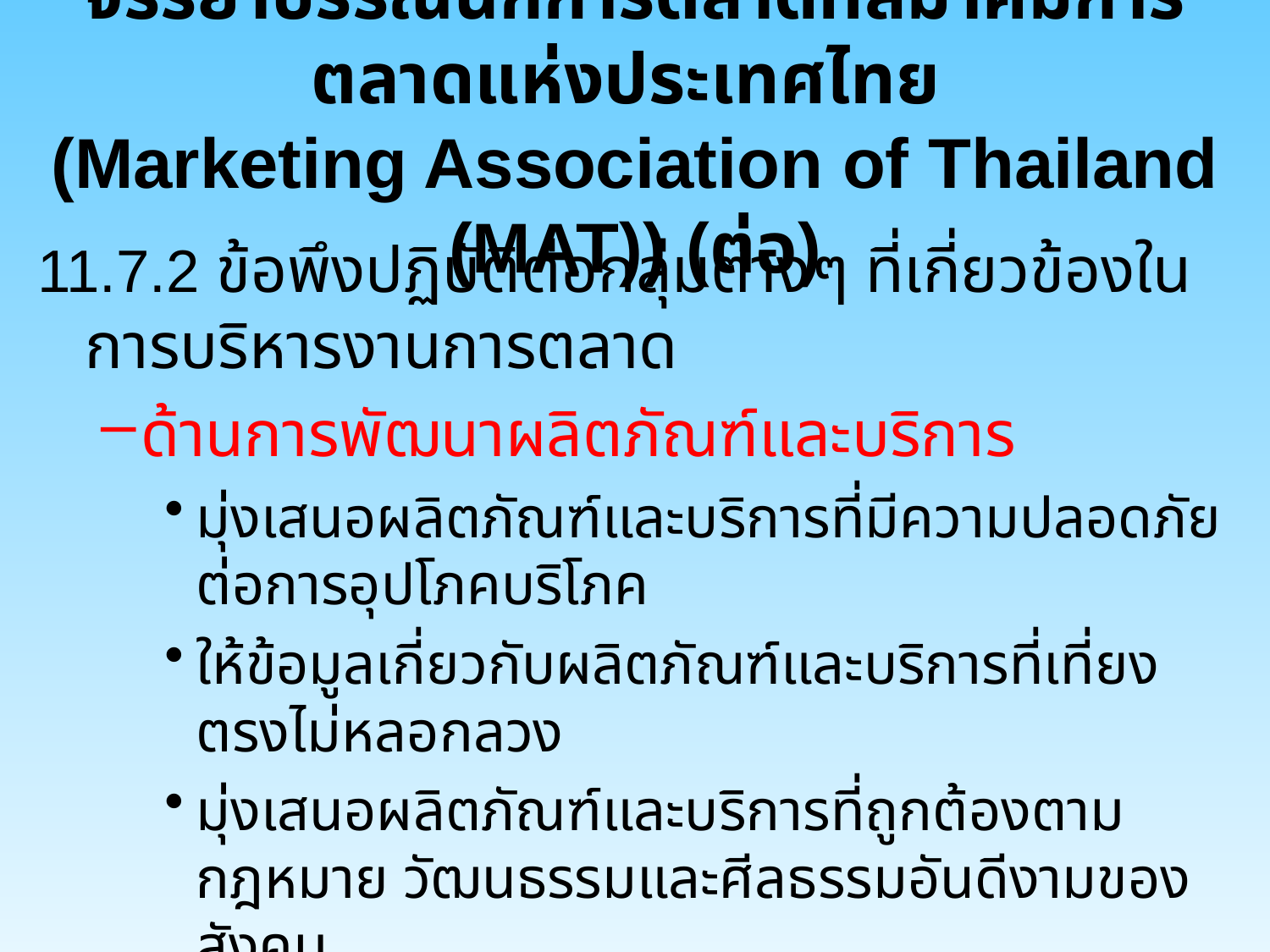

# จรรยาบรรณนักการตลาดที่สมาคมการตลาดแห่งประเทศไทย (Marketing Association of Thailand (MAT)) (ต่อ)
11.7.2 ข้อพึงปฏิบัติต่อกลุ่มต่างๆ ที่เกี่ยวข้องในการบริหารงานการตลาด
ด้านการพัฒนาผลิตภัณฑ์และบริการ
มุ่งเสนอผลิตภัณฑ์และบริการที่มีความปลอดภัยต่อการอุปโภคบริโภค
ให้ข้อมูลเกี่ยวกับผลิตภัณฑ์และบริการที่เที่ยงตรงไม่หลอกลวง
มุ่งเสนอผลิตภัณฑ์และบริการที่ถูกต้องตามกฎหมาย วัฒนธรรมและศีลธรรมอันดีงามของสังคม
พึงแจ้งให้ทราบถึงข้อมูลที่เกี่ยวกับคุณลักษณะหรือส่วนประกอบของผลิตภัณฑ์และบริการที่เปลี่ยนแปลงไป
ไม่ลอกเลียนแบบสินค้าหรือบริการผู้อื่น